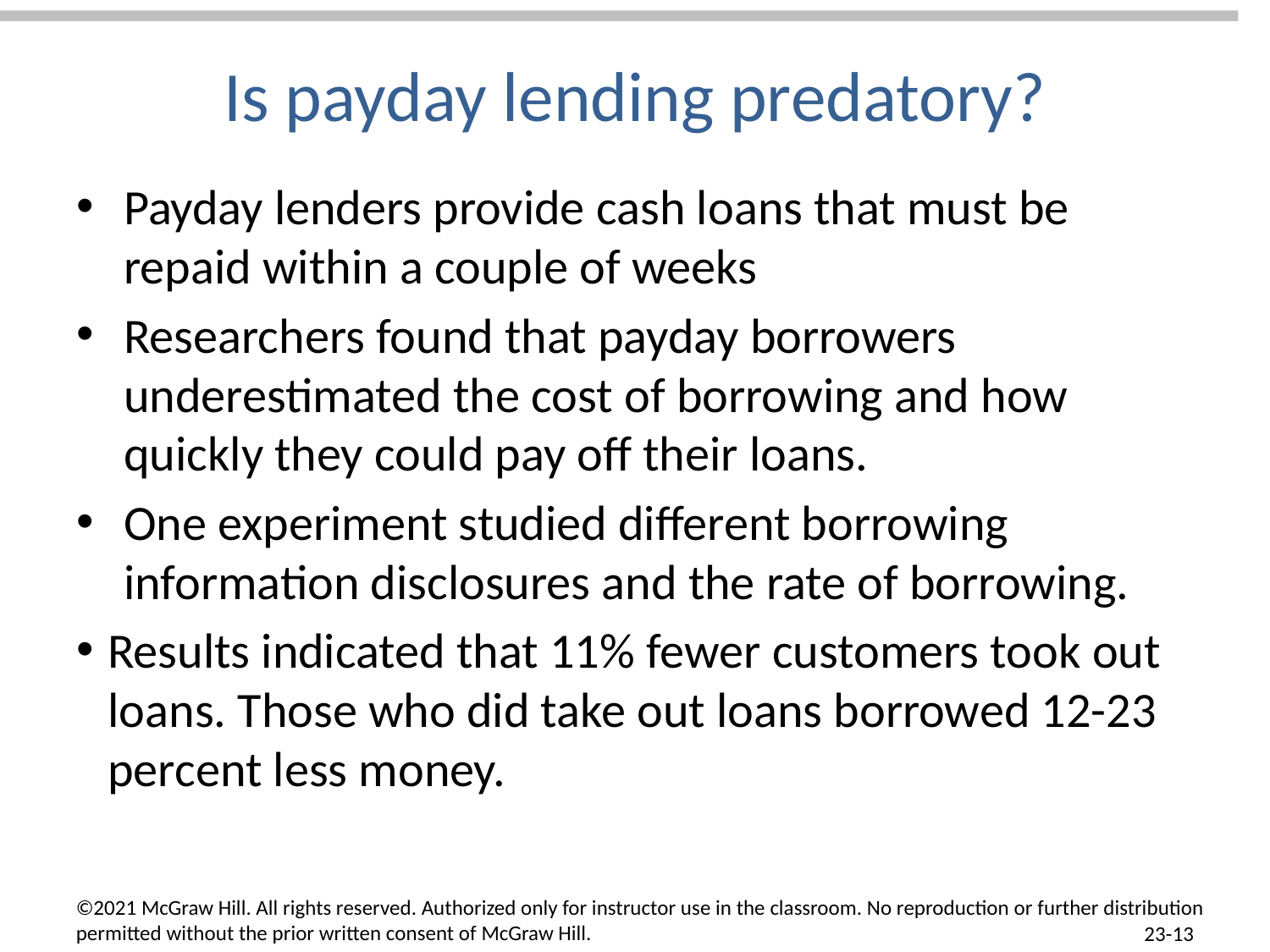

# Is payday lending predatory?
Payday lenders provide cash loans that must be repaid within a couple of weeks
Researchers found that payday borrowers underestimated the cost of borrowing and how quickly they could pay off their loans.
One experiment studied different borrowing information disclosures and the rate of borrowing.
Results indicated that 11% fewer customers took out loans. Those who did take out loans borrowed 12-23 percent less money.